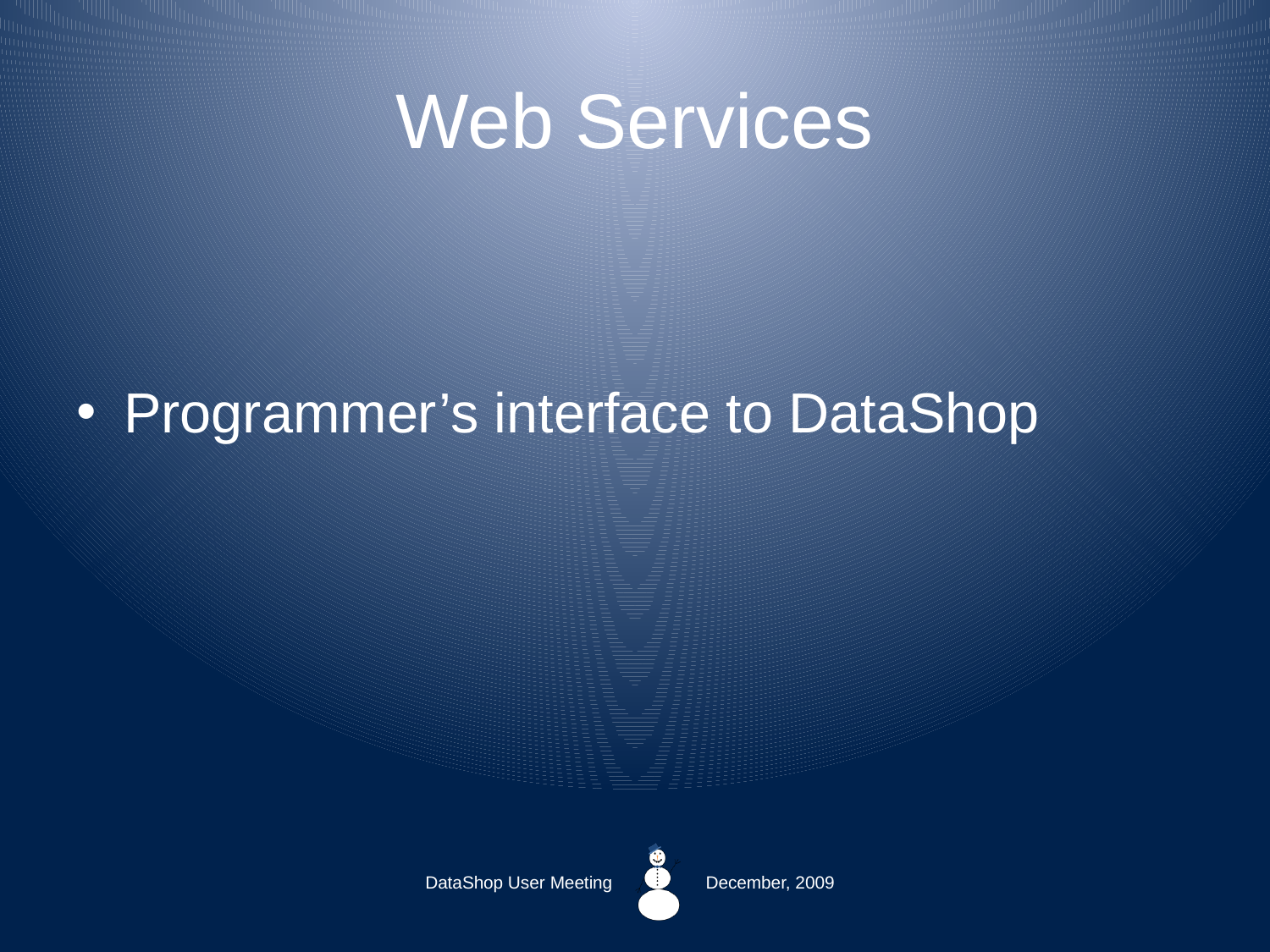

# Web Services
Programmer’s interface to DataShop